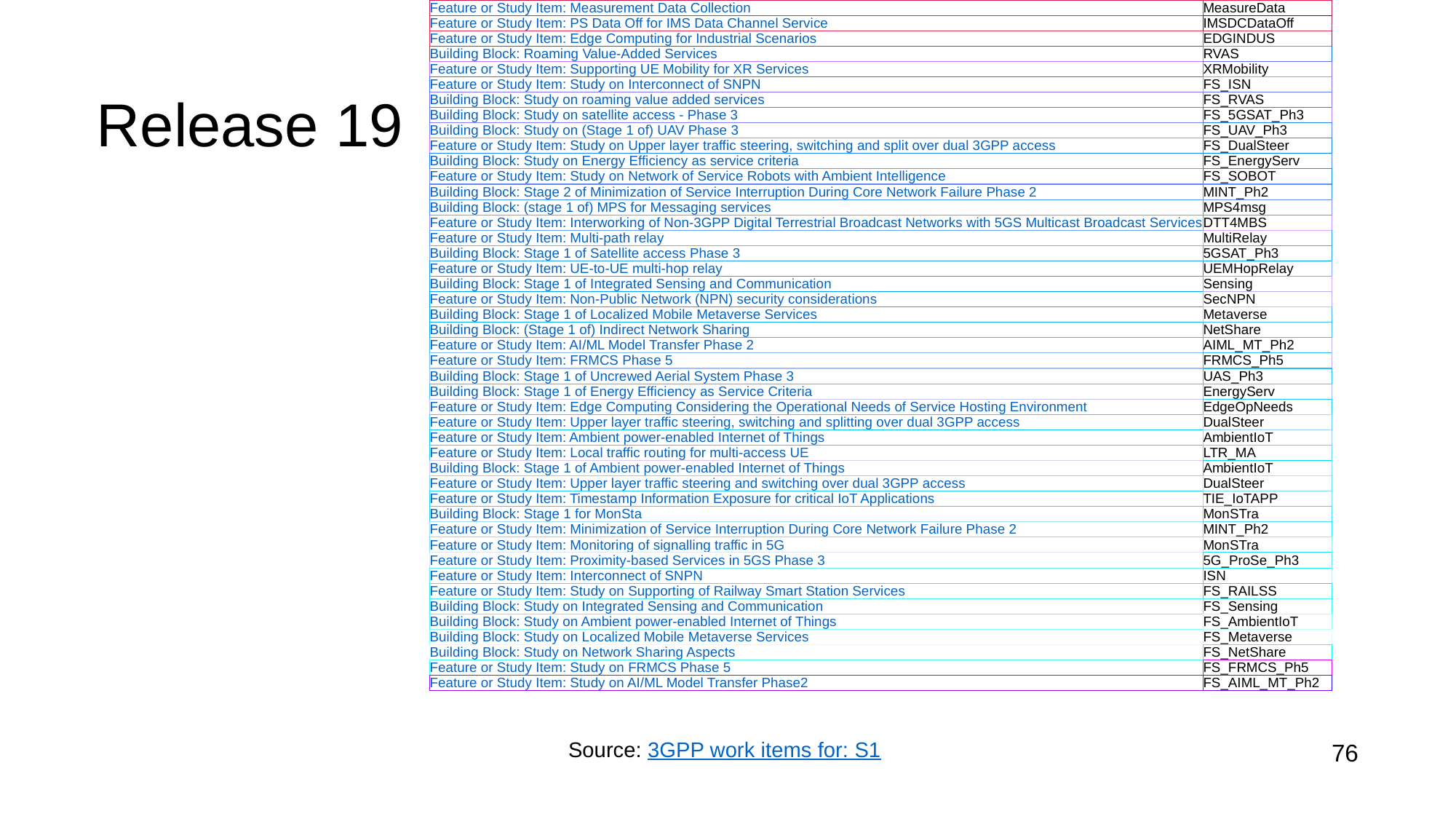

| Feature or Study Item: Measurement Data Collection | MeasureData |
| --- | --- |
| Feature or Study Item: PS Data Off for IMS Data Channel Service | IMSDCDataOff |
| Feature or Study Item: Edge Computing for Industrial Scenarios | EDGINDUS |
| Building Block: Roaming Value-Added Services | RVAS |
| Feature or Study Item: Supporting UE Mobility for XR Services | XRMobility |
| Feature or Study Item: Study on Interconnect of SNPN | FS\_ISN |
| Building Block: Study on roaming value added services | FS\_RVAS |
| Building Block: Study on satellite access - Phase 3 | FS\_5GSAT\_Ph3 |
| Building Block: Study on (Stage 1 of) UAV Phase 3 | FS\_UAV\_Ph3 |
| Feature or Study Item: Study on Upper layer traffic steering, switching and split over dual 3GPP access | FS\_DualSteer |
| Building Block: Study on Energy Efficiency as service criteria | FS\_EnergyServ |
| Feature or Study Item: Study on Network of Service Robots with Ambient Intelligence | FS\_SOBOT |
| Building Block: Stage 2 of Minimization of Service Interruption During Core Network Failure Phase 2 | MINT\_Ph2 |
| Building Block: (stage 1 of) MPS for Messaging services | MPS4msg |
| Feature or Study Item: Interworking of Non-3GPP Digital Terrestrial Broadcast Networks with 5GS Multicast Broadcast Services | DTT4MBS |
| Feature or Study Item: Multi-path relay | MultiRelay |
| Building Block: Stage 1 of Satellite access Phase 3 | 5GSAT\_Ph3 |
| Feature or Study Item: UE-to-UE multi-hop relay | UEMHopRelay |
| Building Block: Stage 1 of Integrated Sensing and Communication | Sensing |
| Feature or Study Item: Non-Public Network (NPN) security considerations | SecNPN |
| Building Block: Stage 1 of Localized Mobile Metaverse Services | Metaverse |
| Building Block: (Stage 1 of) Indirect Network Sharing | NetShare |
| Feature or Study Item: AI/ML Model Transfer Phase 2 | AIML\_MT\_Ph2 |
| Feature or Study Item: FRMCS Phase 5 | FRMCS\_Ph5 |
| Building Block: Stage 1 of Uncrewed Aerial System Phase 3 | UAS\_Ph3 |
| Building Block: Stage 1 of Energy Efficiency as Service Criteria | EnergyServ |
| Feature or Study Item: Edge Computing Considering the Operational Needs of Service Hosting Environment | EdgeOpNeeds |
| Feature or Study Item: Upper layer traffic steering, switching and splitting over dual 3GPP access | DualSteer |
| Feature or Study Item: Ambient power-enabled Internet of Things | AmbientIoT |
| Feature or Study Item: Local traffic routing for multi-access UE | LTR\_MA |
| Building Block: Stage 1 of Ambient power-enabled Internet of Things | AmbientIoT |
| Feature or Study Item: Upper layer traffic steering and switching over dual 3GPP access | DualSteer |
| Feature or Study Item: Timestamp Information Exposure for critical IoT Applications | TIE\_IoTAPP |
| Building Block: Stage 1 for MonSta | MonSTra |
| Feature or Study Item: Minimization of Service Interruption During Core Network Failure Phase 2 | MINT\_Ph2 |
| Feature or Study Item: Monitoring of signalling traffic in 5G | MonSTra |
| Feature or Study Item: Proximity-based Services in 5GS Phase 3 | 5G\_ProSe\_Ph3 |
| Feature or Study Item: Interconnect of SNPN | ISN |
| Feature or Study Item: Study on Supporting of Railway Smart Station Services | FS\_RAILSS |
| Building Block: Study on Integrated Sensing and Communication | FS\_Sensing |
| Building Block: Study on Ambient power-enabled Internet of Things | FS\_AmbientIoT |
| Building Block: Study on Localized Mobile Metaverse Services | FS\_Metaverse |
| Building Block: Study on Network Sharing Aspects | FS\_NetShare |
| Feature or Study Item: Study on FRMCS Phase 5 | FS\_FRMCS\_Ph5 |
| Feature or Study Item: Study on AI/ML Model Transfer Phase2 | FS\_AIML\_MT\_Ph2 |
# Release 19
Source: 3GPP work items for: S1
76